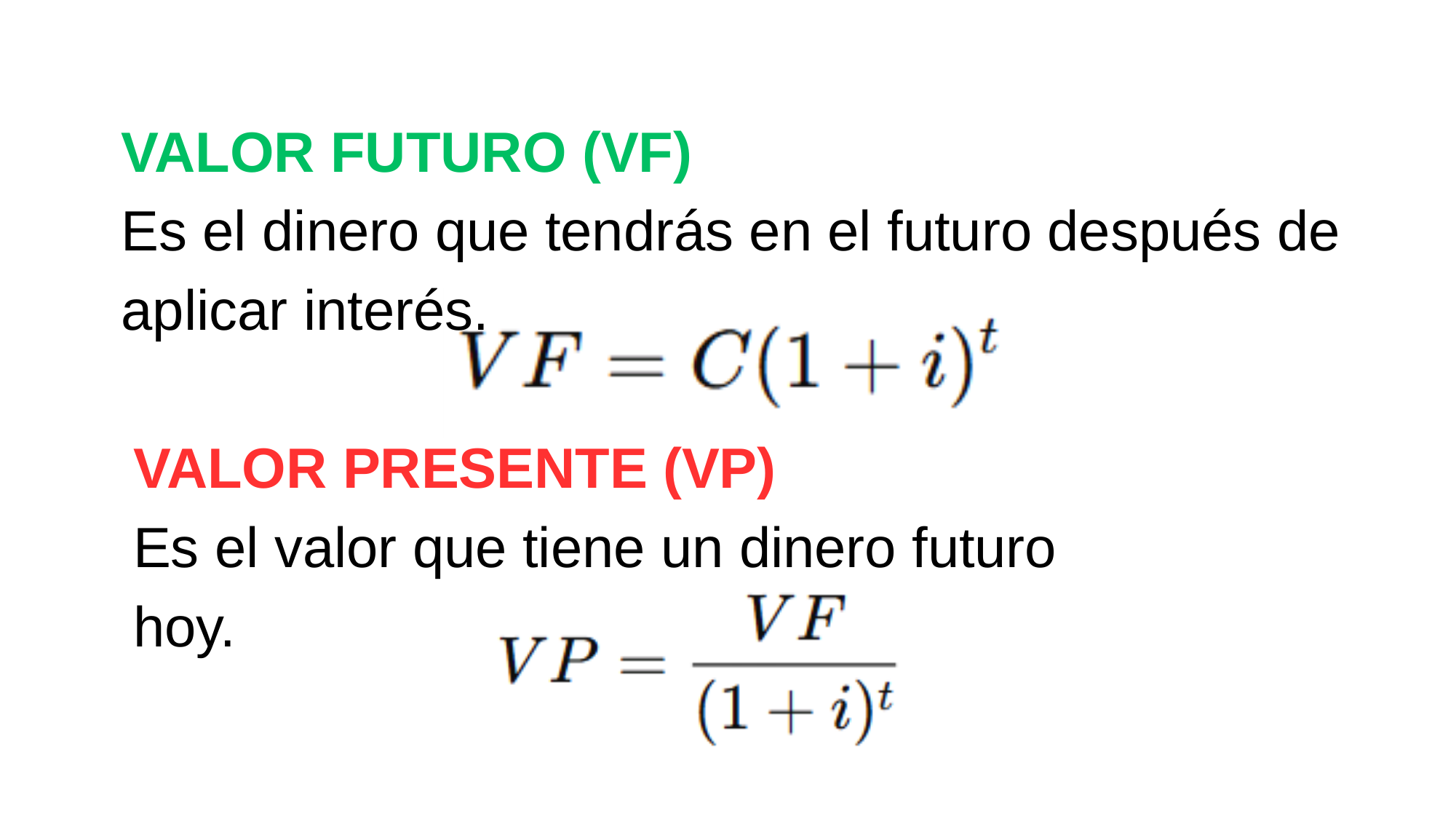

VALOR FUTURO (VF)
Es el dinero que tendrás en el futuro después de aplicar interés.

VALOR PRESENTE (VP)
Es el valor que tiene un dinero futuro hoy.